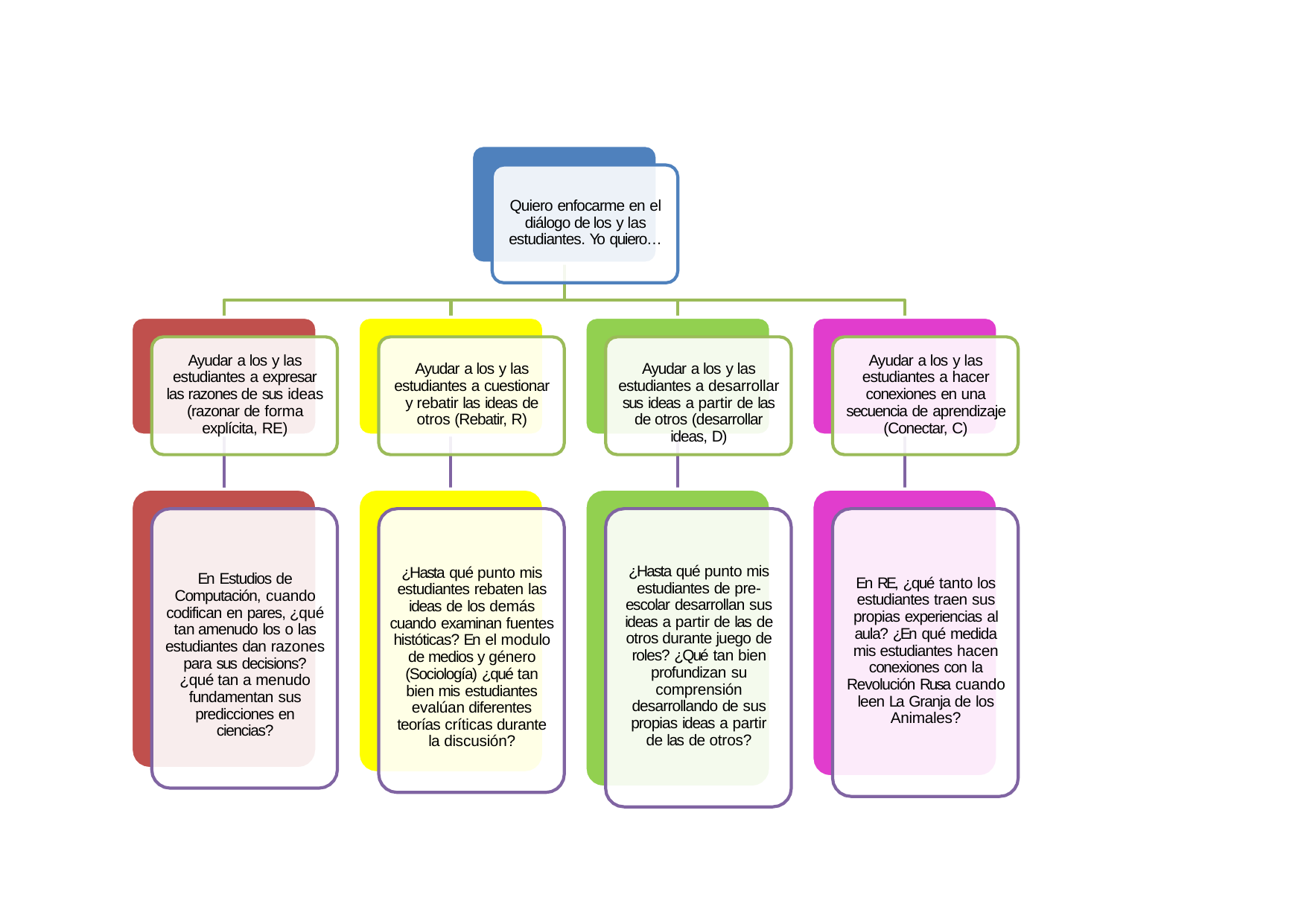

Quiero enfocarme en el diálogo de los y las estudiantes. Yo quiero…

Ayudar a los y las estudiantes a expresar las razones de sus ideas (razonar de forma explícita, RE)
Ayudar a los y las estudiantes a hacer conexiones en una secuencia de aprendizaje (Conectar, C)
Ayudar a los y las estudiantes a cuestionar y rebatir las ideas de otros (Rebatir, R)
Ayudar a los y las estudiantes a desarrollar sus ideas a partir de las de otros (desarrollar ideas, D)

¿Hasta qué punto mis estudiantes de pre- escolar desarrollan sus ideas a partir de las de otros durante juego de roles? ¿Qué tan bien profundizan su comprensión desarrollando de sus propias ideas a partir de las de otros?
¿Hasta qué punto mis estudiantes rebaten las ideas de los demás cuando examinan fuentes históticas? En el modulo de medios y género (Sociología) ¿qué tan bien mis estudiantes evalúan diferentes teorías críticas durante la discusión?
En Estudios de Computación, cuando codifican en pares, ¿qué tan amenudo los o las estudiantes dan razones para sus decisions? ¿qué tan a menudo fundamentan sus predicciones en ciencias?
En RE, ¿qué tanto los estudiantes traen sus propias experiencias al aula? ¿En qué medida mis estudiantes hacen conexiones con la Revolución Rusa cuando leen La Granja de los Animales?